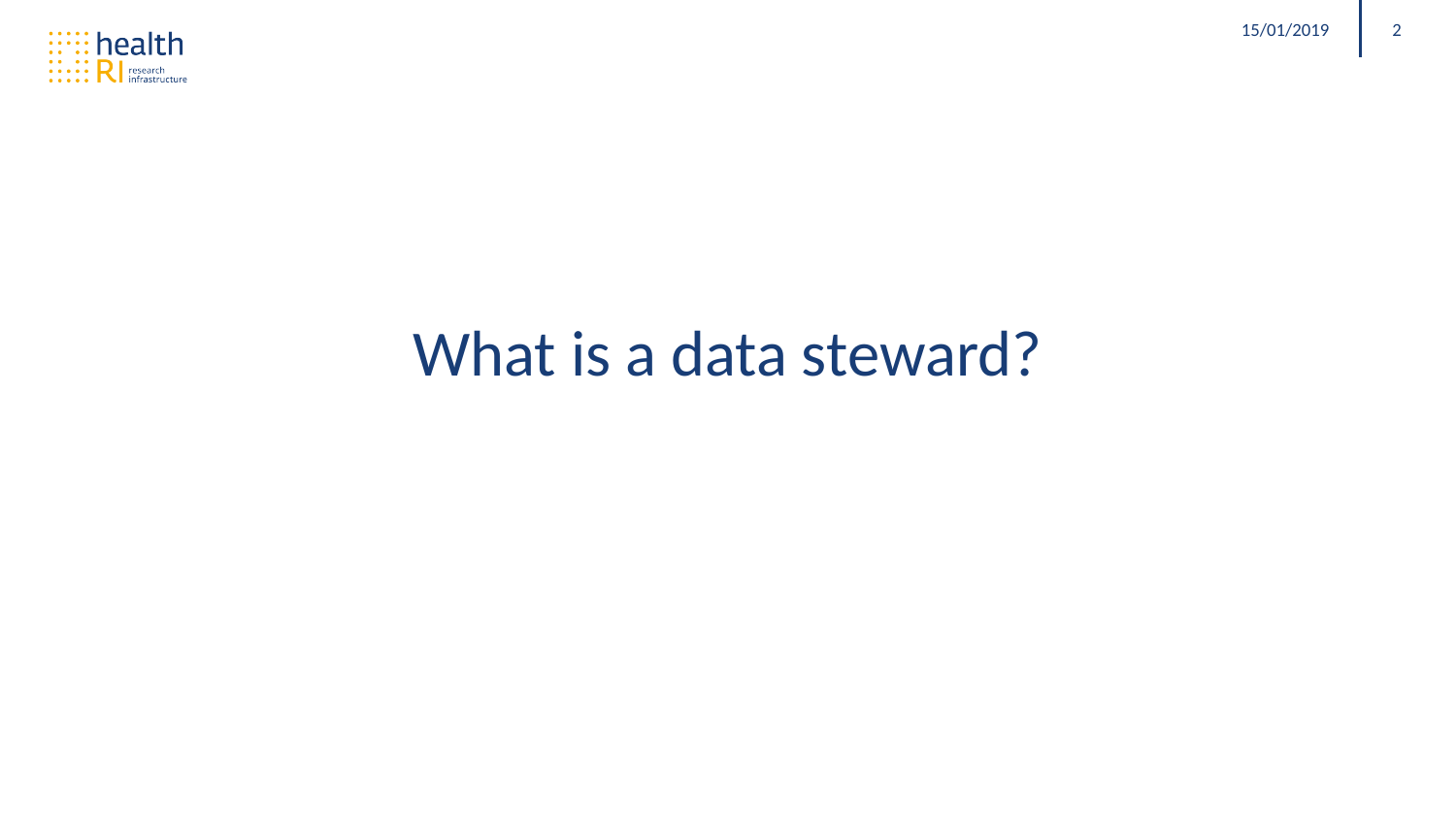

15/01/2019
2
# What is a data steward?